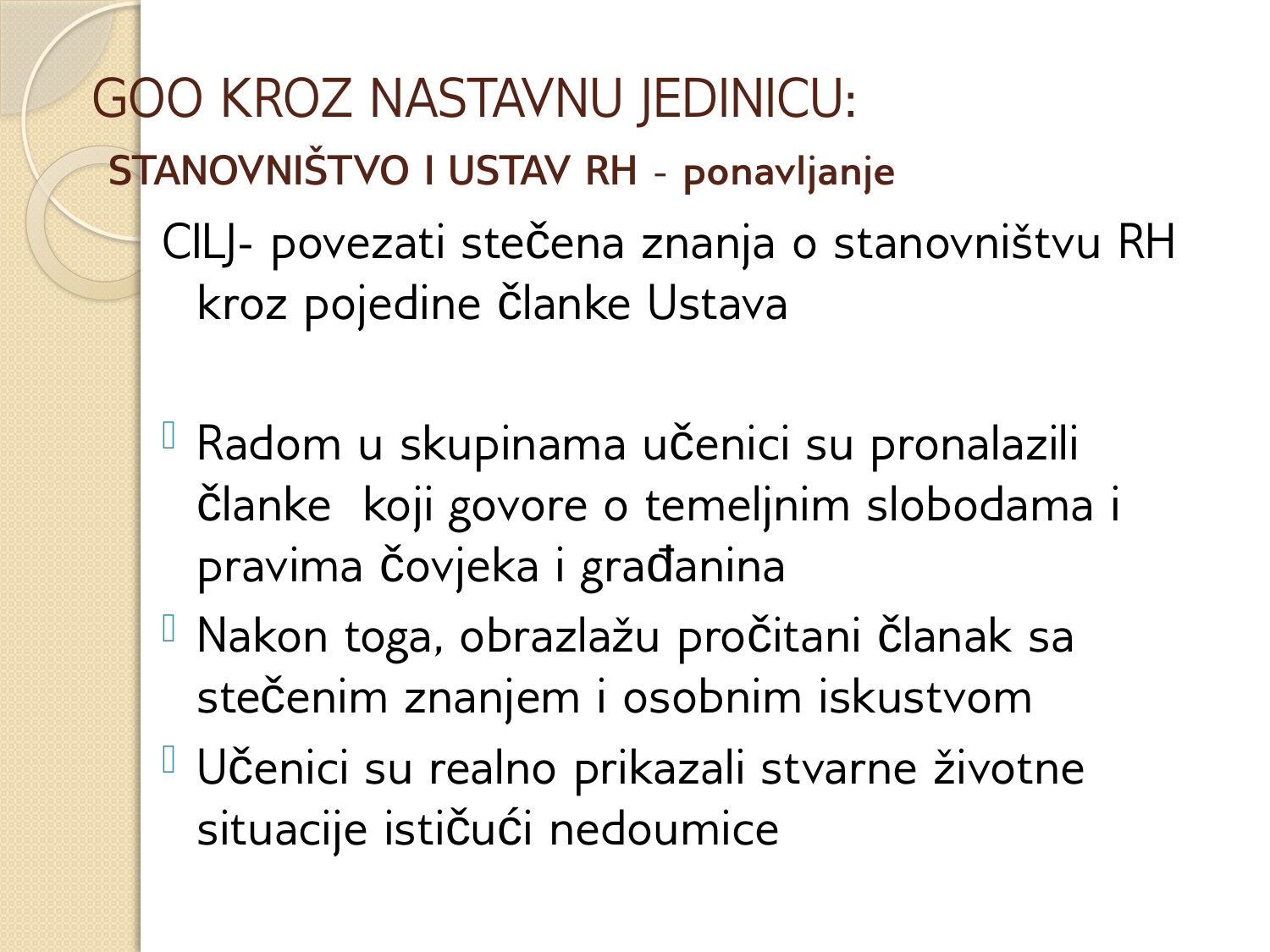

# GOO KROZ NASTAVNU JEDINICU: STANOVNIŠTVO I USTAV RH - ponavljanje
CILJ- povezati stečena znanja o stanovništvu RH kroz pojedine članke Ustava

Radom u skupinama učenici su pronalazili   članke  koji govore o temeljnim slobodama i pravima čovjeka i građanina
Nakon toga, obrazlažu pročitani članak sa stečenim znanjem i osobnim iskustvom
Učenici su realno prikazali stvarne životne situacije ističući nedoumice